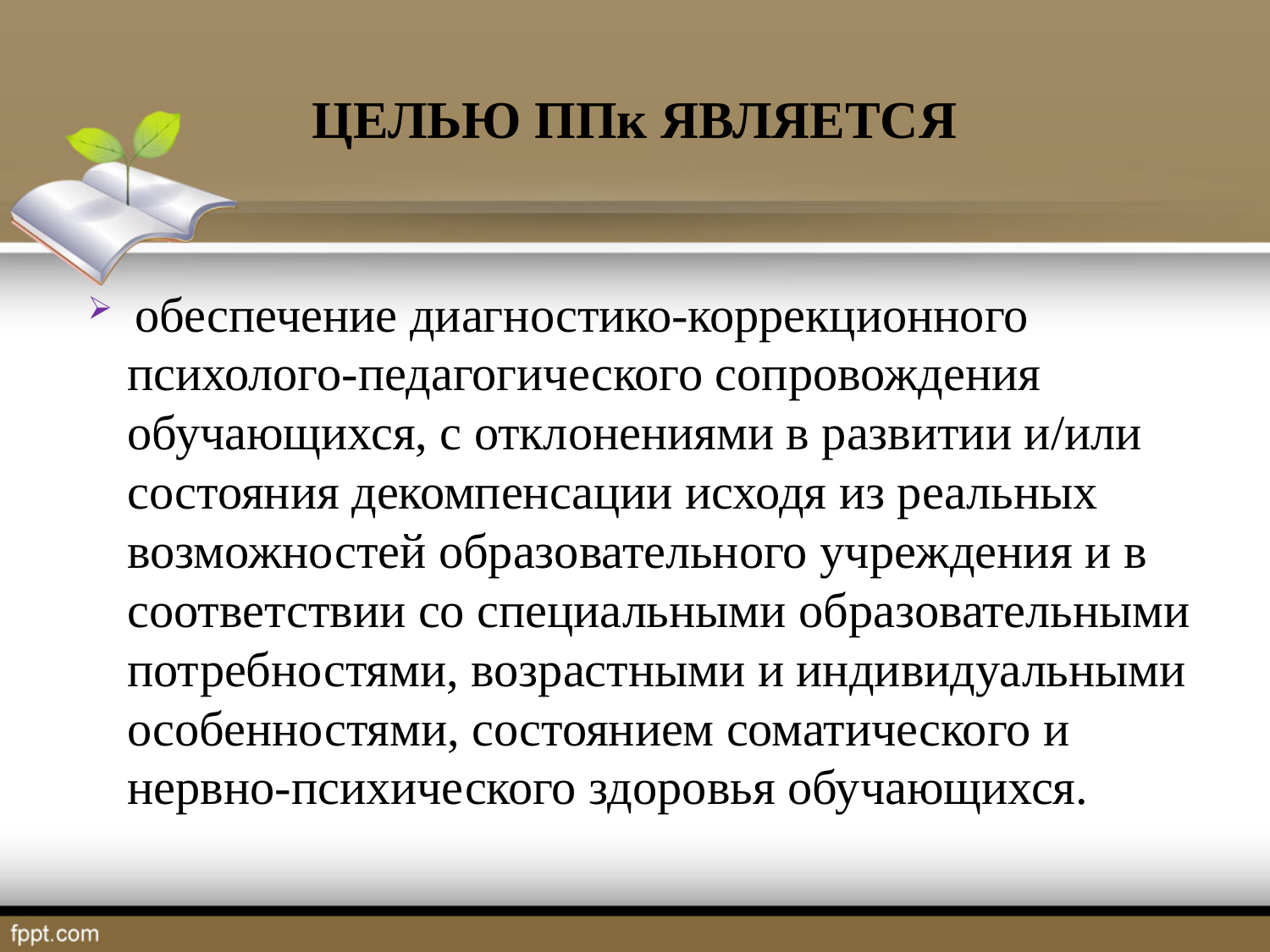

# ЦЕЛЬЮ ППк ЯВЛЯЕТСЯ
 обеспечение диагностико-коррекционного психолого-педагогического сопровождения обучающихся, с отклонениями в развитии и/или состояния декомпенсации исходя из реальных возможностей образовательного учреждения и в соответствии со специальными образовательными потребностями, возрастными и индивидуальными особенностями, состоянием соматического и нервно-психического здоровья обучающихся.